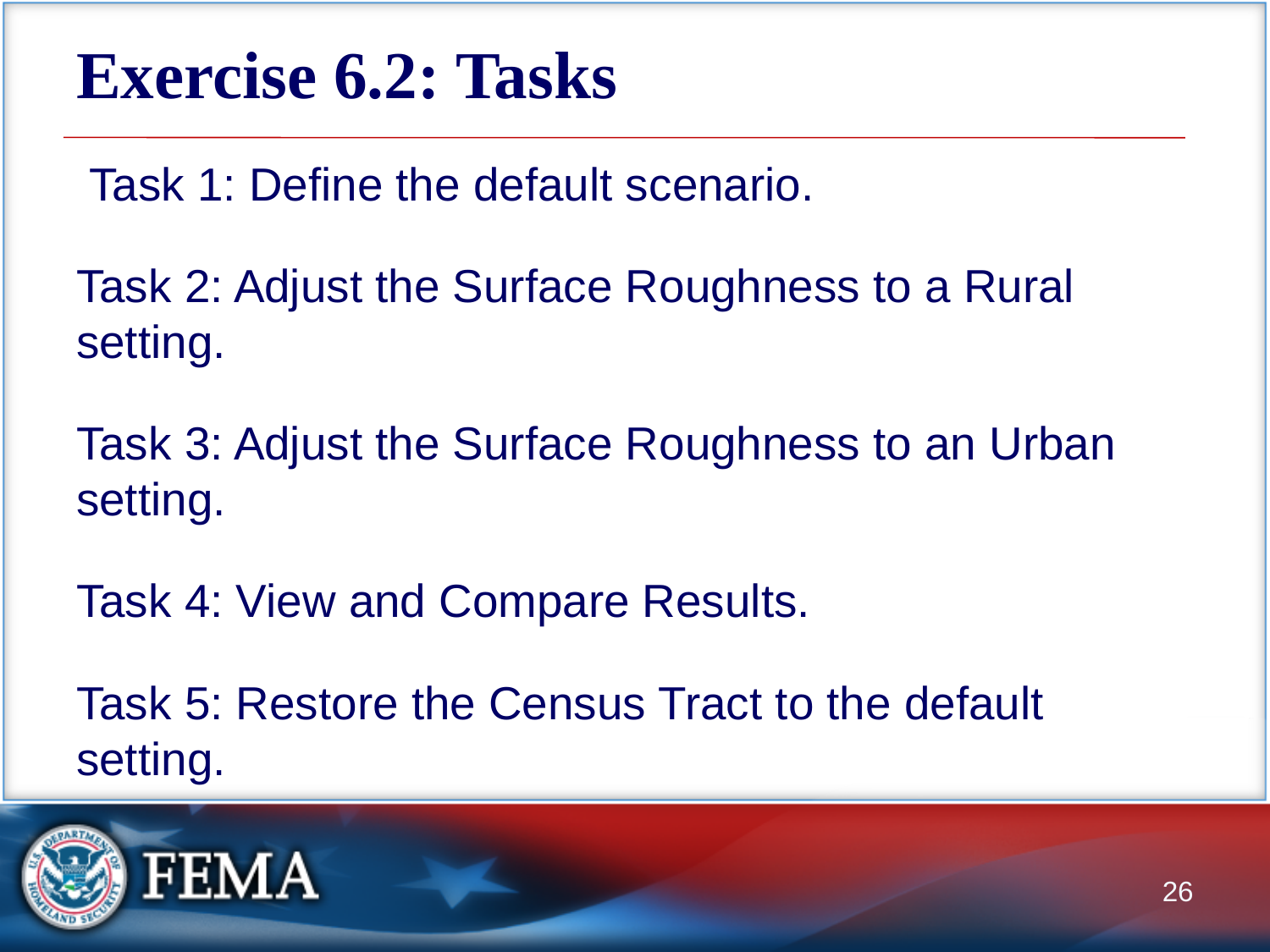

# Exercise 6.2: Tasks
 Task 1: Define the default scenario.
Task 2: Adjust the Surface Roughness to a Rural setting.
Task 3: Adjust the Surface Roughness to an Urban setting.
Task 4: View and Compare Results.
Task 5: Restore the Census Tract to the default setting.
26